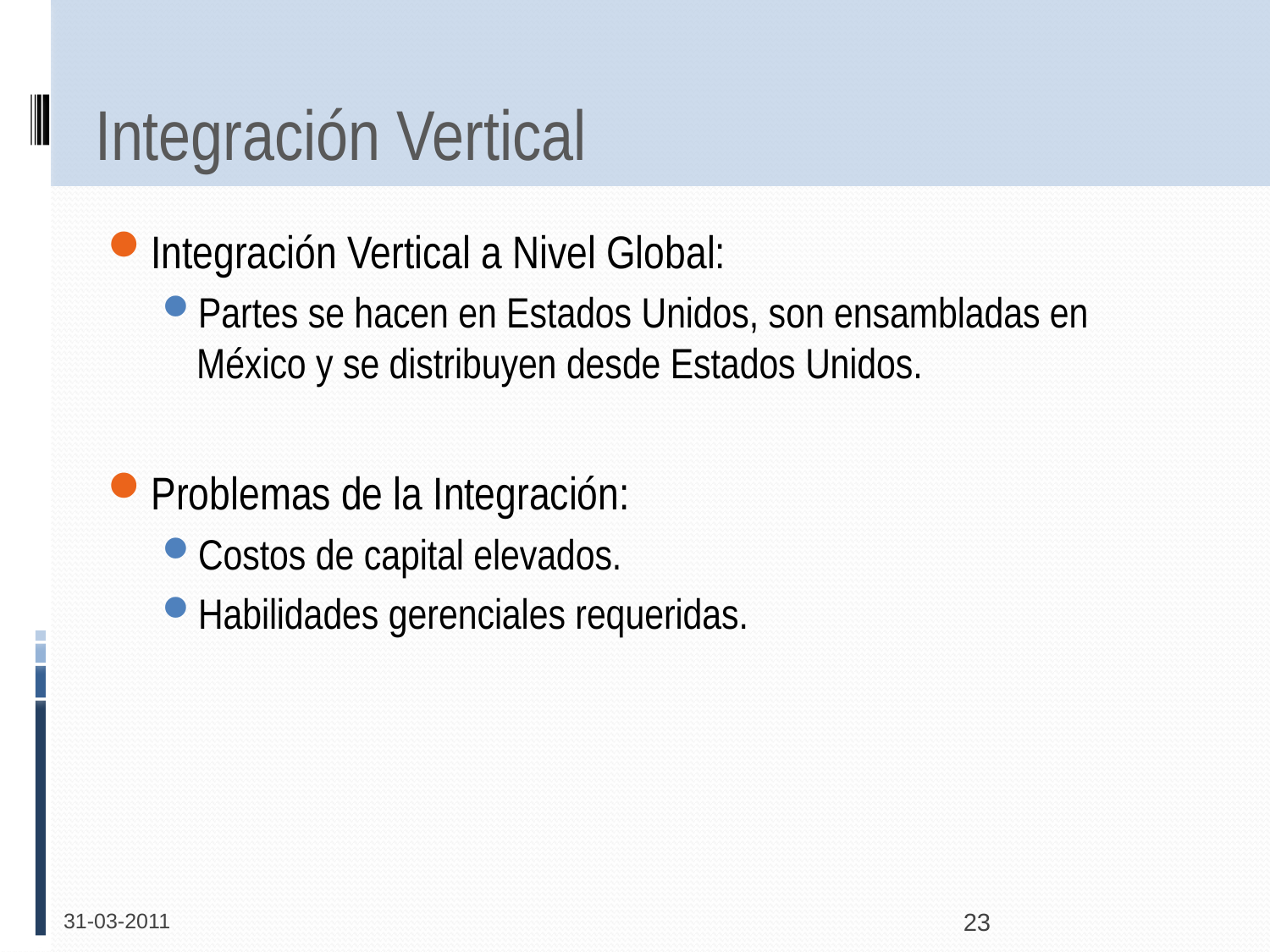

# Integración Vertical
Integración Vertical a Nivel Global:
Partes se hacen en Estados Unidos, son ensambladas en México y se distribuyen desde Estados Unidos.

Problemas de la Integración:
Costos de capital elevados.
Habilidades gerenciales requeridas.

31-03-2011
23